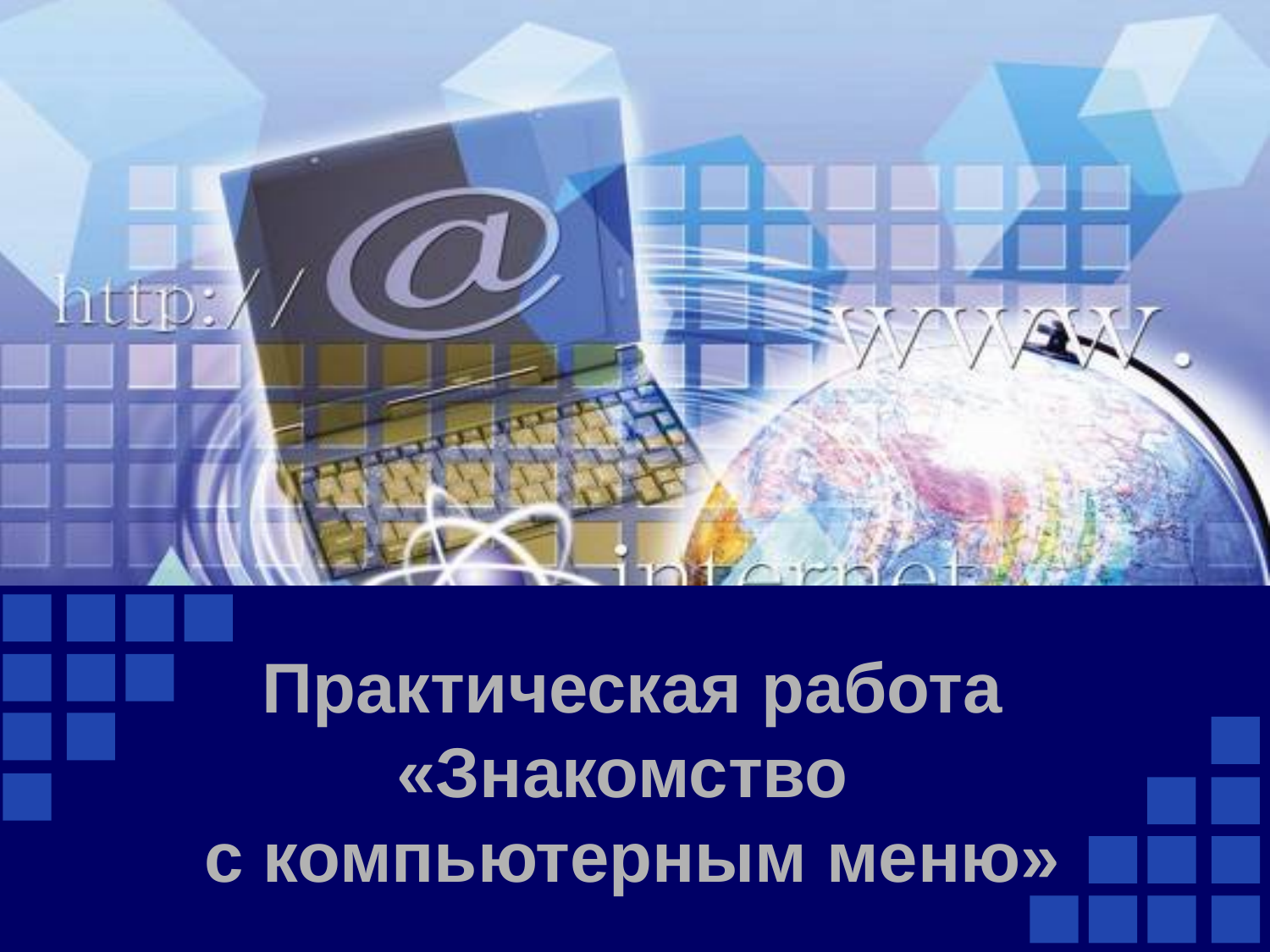

# Практическая работа «Знакомство с компьютерным меню»